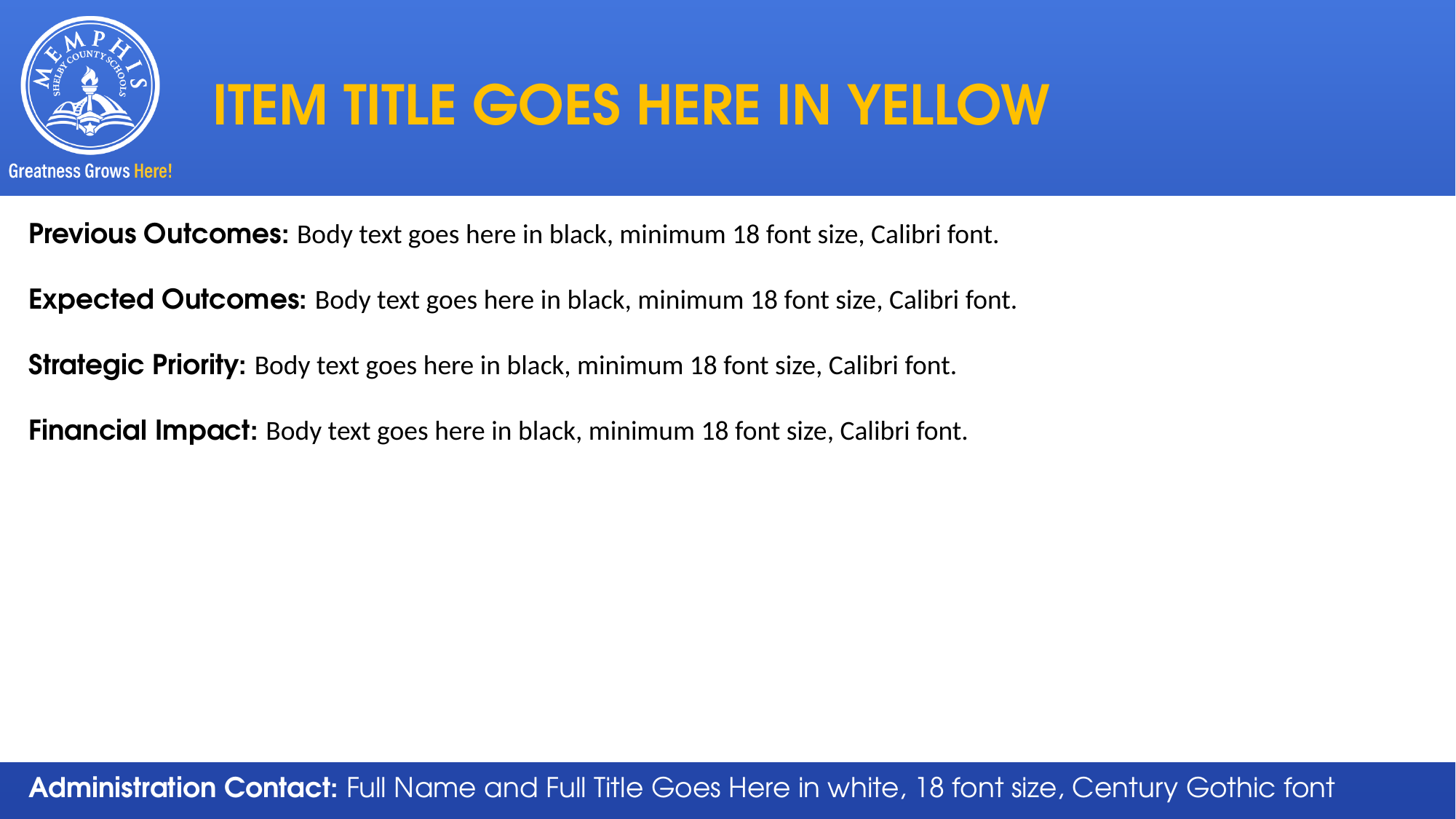

ITEM TITLE GOES HERE IN YELLOW
Previous Outcomes: Body text goes here in black, minimum 18 font size, Calibri font.

Expected Outcomes: Body text goes here in black, minimum 18 font size, Calibri font.

Strategic Priority: Body text goes here in black, minimum 18 font size, Calibri font.

Financial Impact: Body text goes here in black, minimum 18 font size, Calibri font.
Administration Contact: Full Name and Full Title Goes Here in white, 18 font size, Century Gothic font